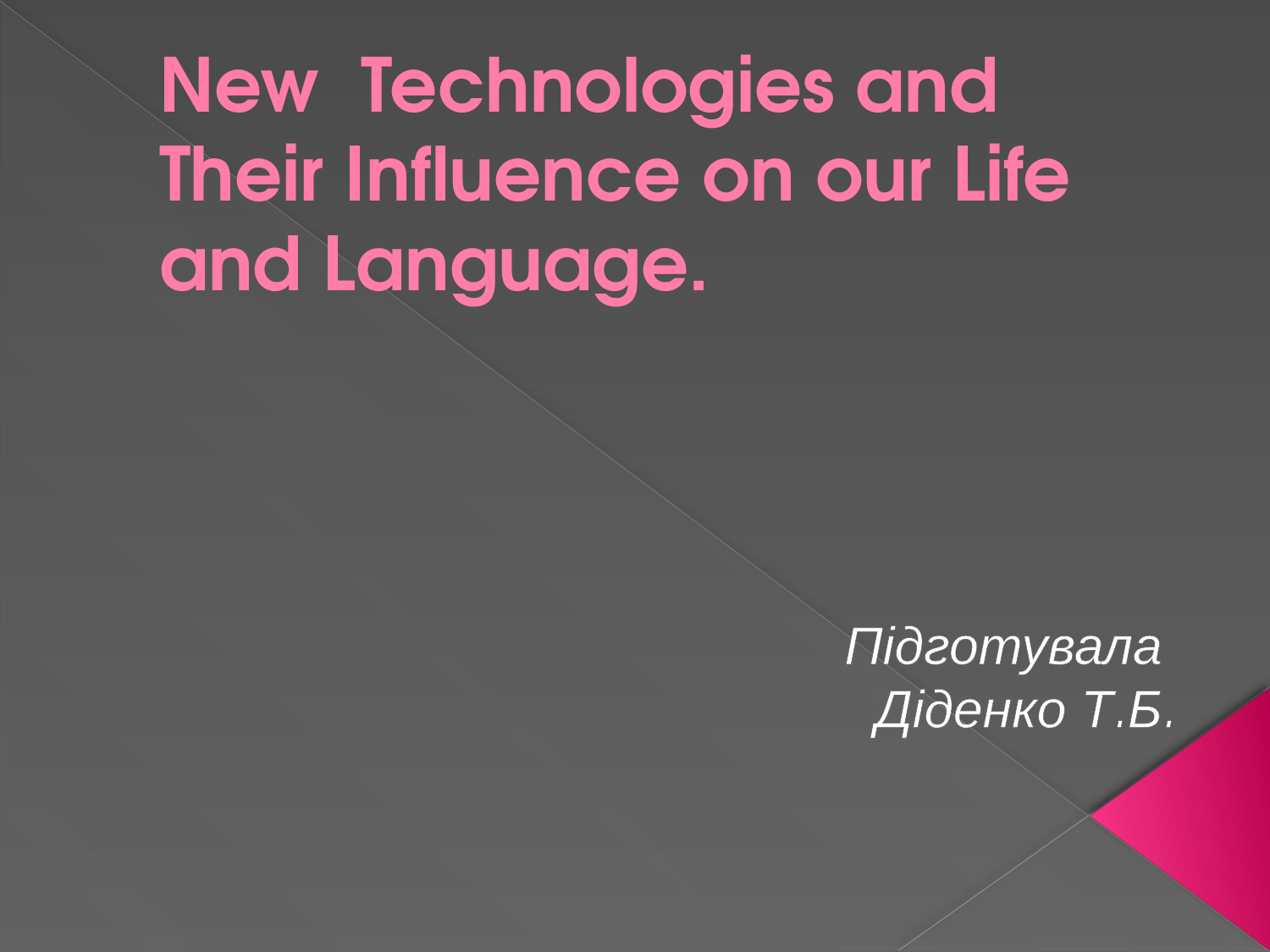

# New  Technologies and Their Influence on our Life and Language.
Підготувала
Діденко Т.Б.